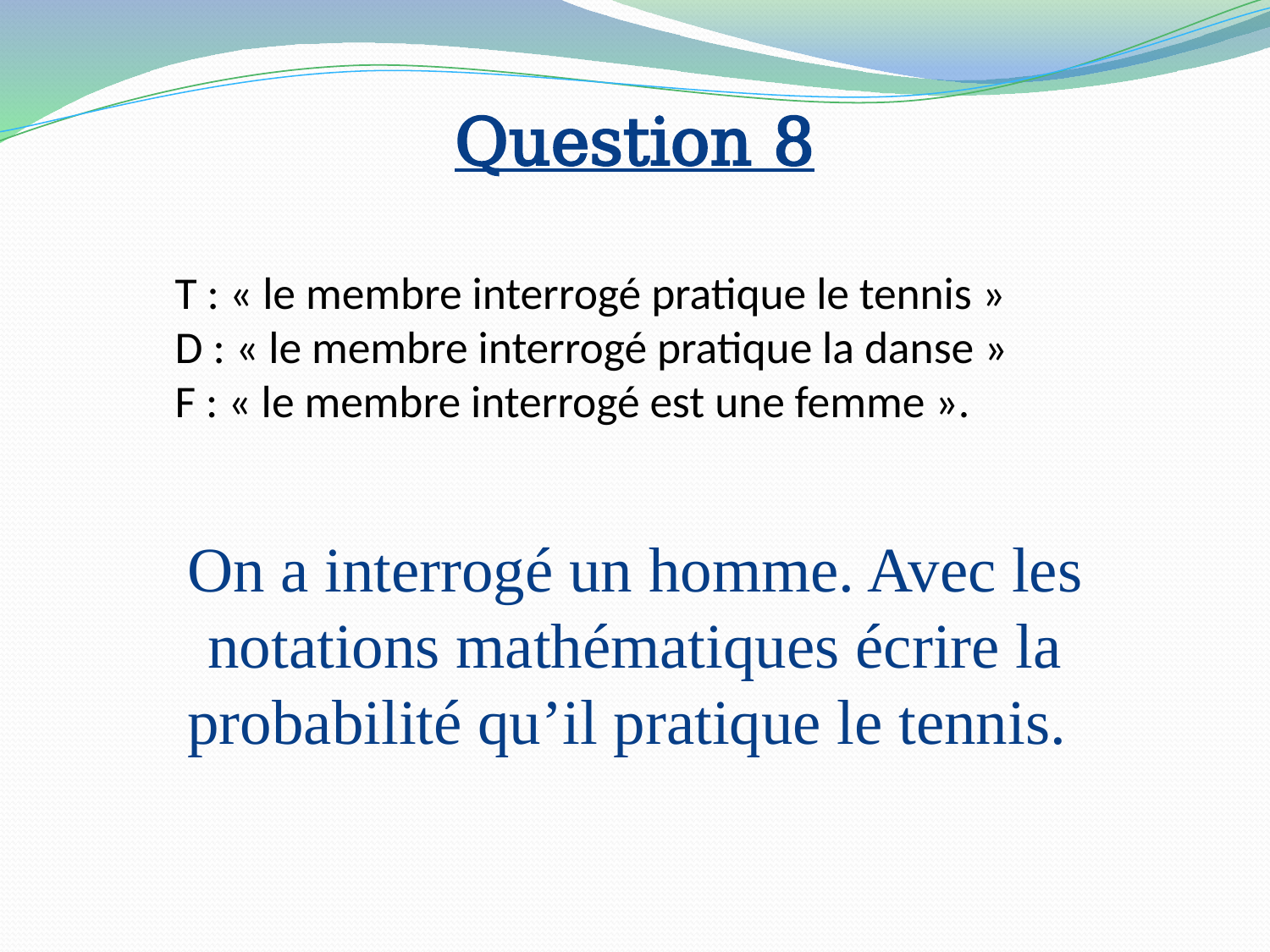

Question 8
# T : « le membre interrogé pratique le tennis » D : « le membre interrogé pratique la danse » F : « le membre interrogé est une femme ».
On a interrogé un homme. Avec les notations mathématiques écrire la probabilité qu’il pratique le tennis.